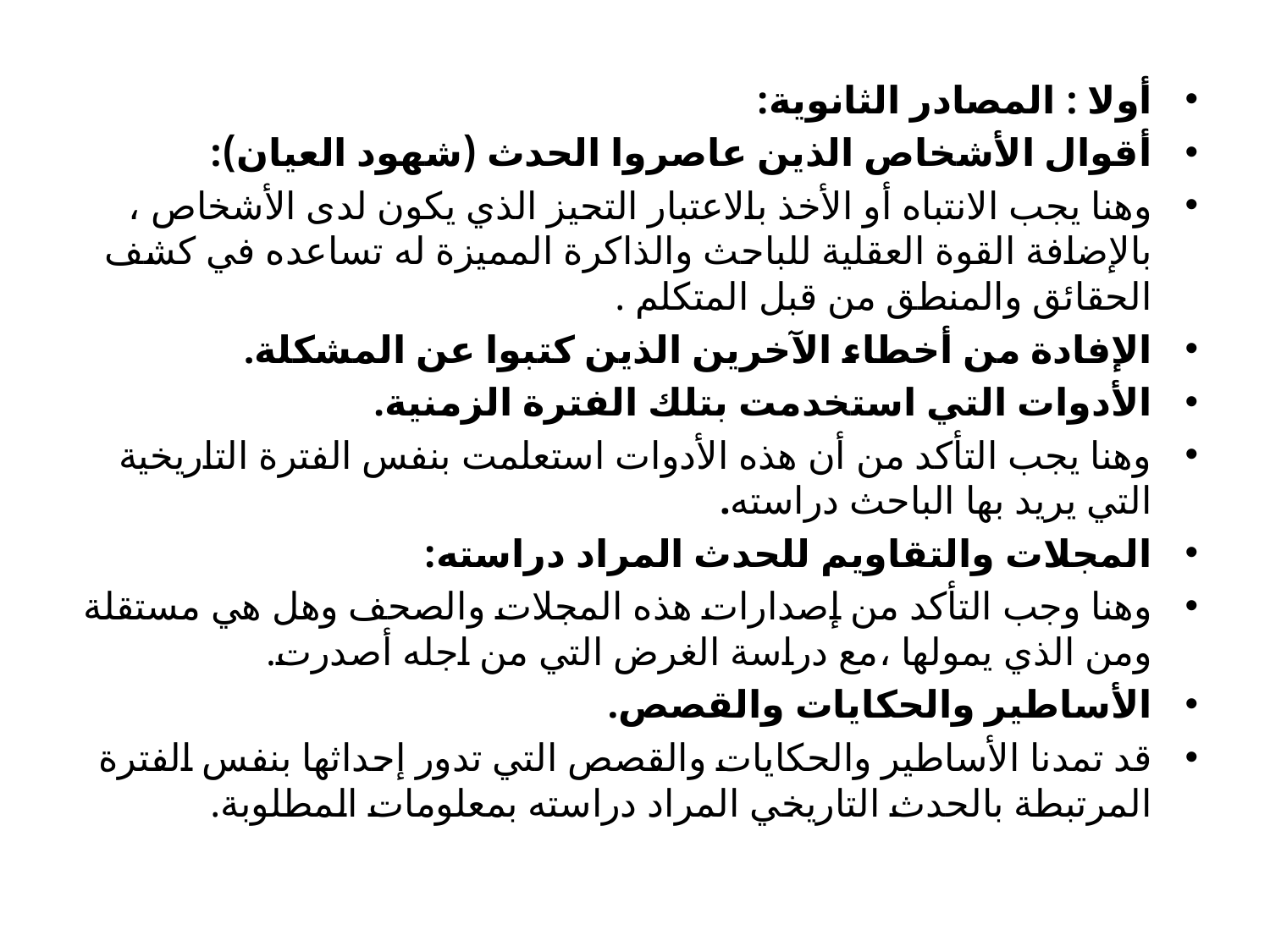

أولا : المصادر الثانوية:
أقوال الأشخاص الذين عاصروا الحدث (شهود العيان):
وهنا يجب الانتباه أو الأخذ بالاعتبار التحيز الذي يكون لدى الأشخاص ، بالإضافة القوة العقلية للباحث والذاكرة المميزة له تساعده في كشف الحقائق والمنطق من قبل المتكلم .
الإفادة من أخطاء الآخرين الذين كتبوا عن المشكلة.
الأدوات التي استخدمت بتلك الفترة الزمنية.
وهنا يجب التأكد من أن هذه الأدوات استعلمت بنفس الفترة التاريخية التي يريد بها الباحث دراسته.
المجلات والتقاويم للحدث المراد دراسته:
وهنا وجب التأكد من إصدارات هذه المجلات والصحف وهل هي مستقلة ومن الذي يمولها ،مع دراسة الغرض التي من اجله أصدرت.
الأساطير والحكايات والقصص.
قد تمدنا الأساطير والحكايات والقصص التي تدور إحداثها بنفس الفترة المرتبطة بالحدث التاريخي المراد دراسته بمعلومات المطلوبة.